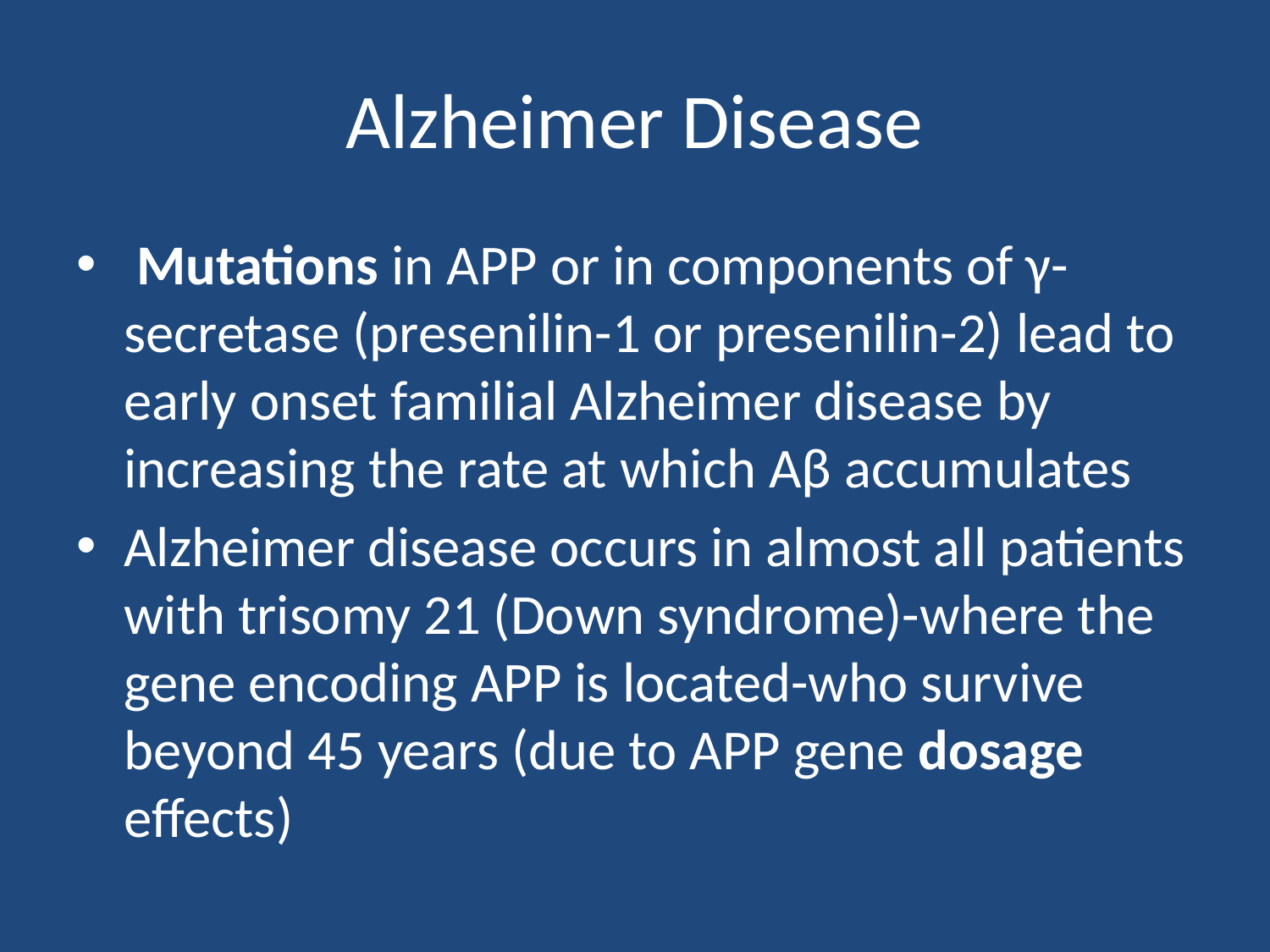

# Alzheimer Disease
 Mutations in APP or in components of γ-secretase (presenilin-1 or presenilin-2) lead to early onset familial Alzheimer disease by increasing the rate at which Aβ accumulates
Alzheimer disease occurs in almost all patients with trisomy 21 (Down syndrome)-where the gene encoding APP is located-who survive beyond 45 years (due to APP gene dosage effects)